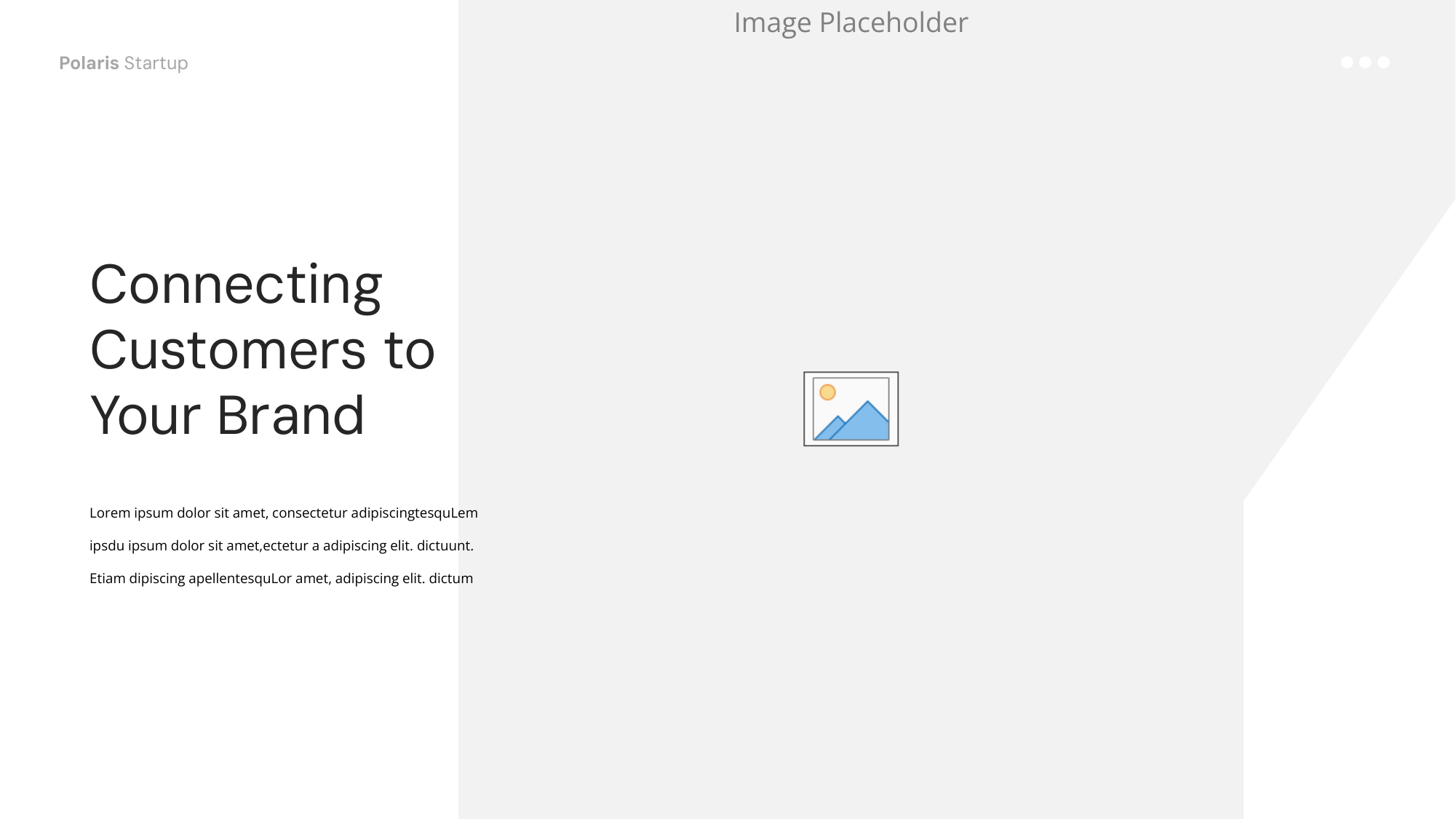

Polaris Startup

Connecting Customers to Your Brand
Lorem ipsum dolor sit amet, consectetur adipiscingtesquLem ipsdu ipsum dolor sit amet,ectetur a adipiscing elit. dictuunt. Etiam dipiscing apellentesquLor amet, adipiscing elit. dictum